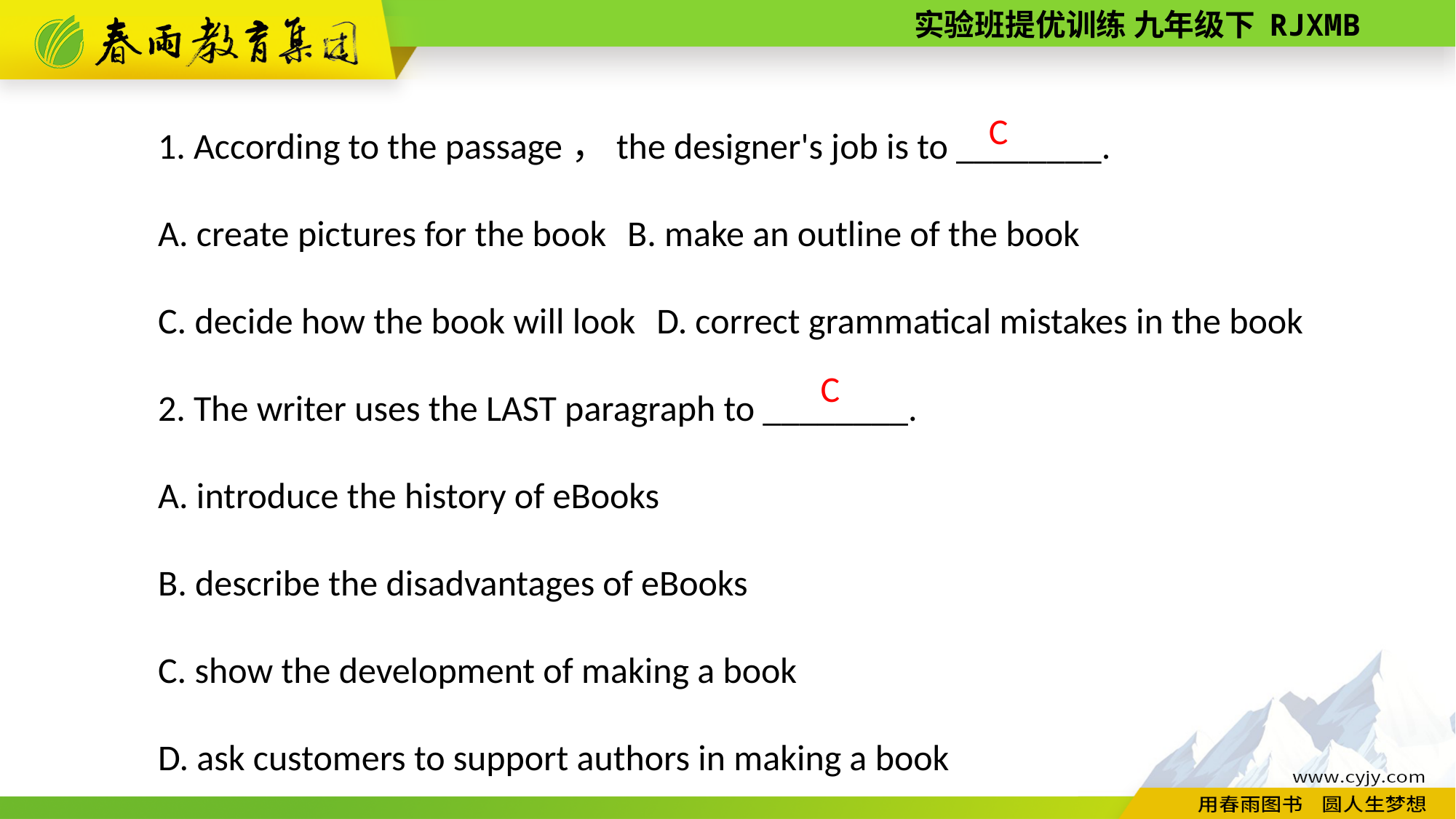

1. According to the passage，the designer's job is to ________.
A. create pictures for the book   B. make an outline of the book
C. decide how the book will look   D. correct grammatical mistakes in the book
2. The writer uses the LAST paragraph to ________.
A. introduce the history of eBooks
B. describe the disadvantages of eBooks
C. show the development of making a book
D. ask customers to support authors in making a book
C
C